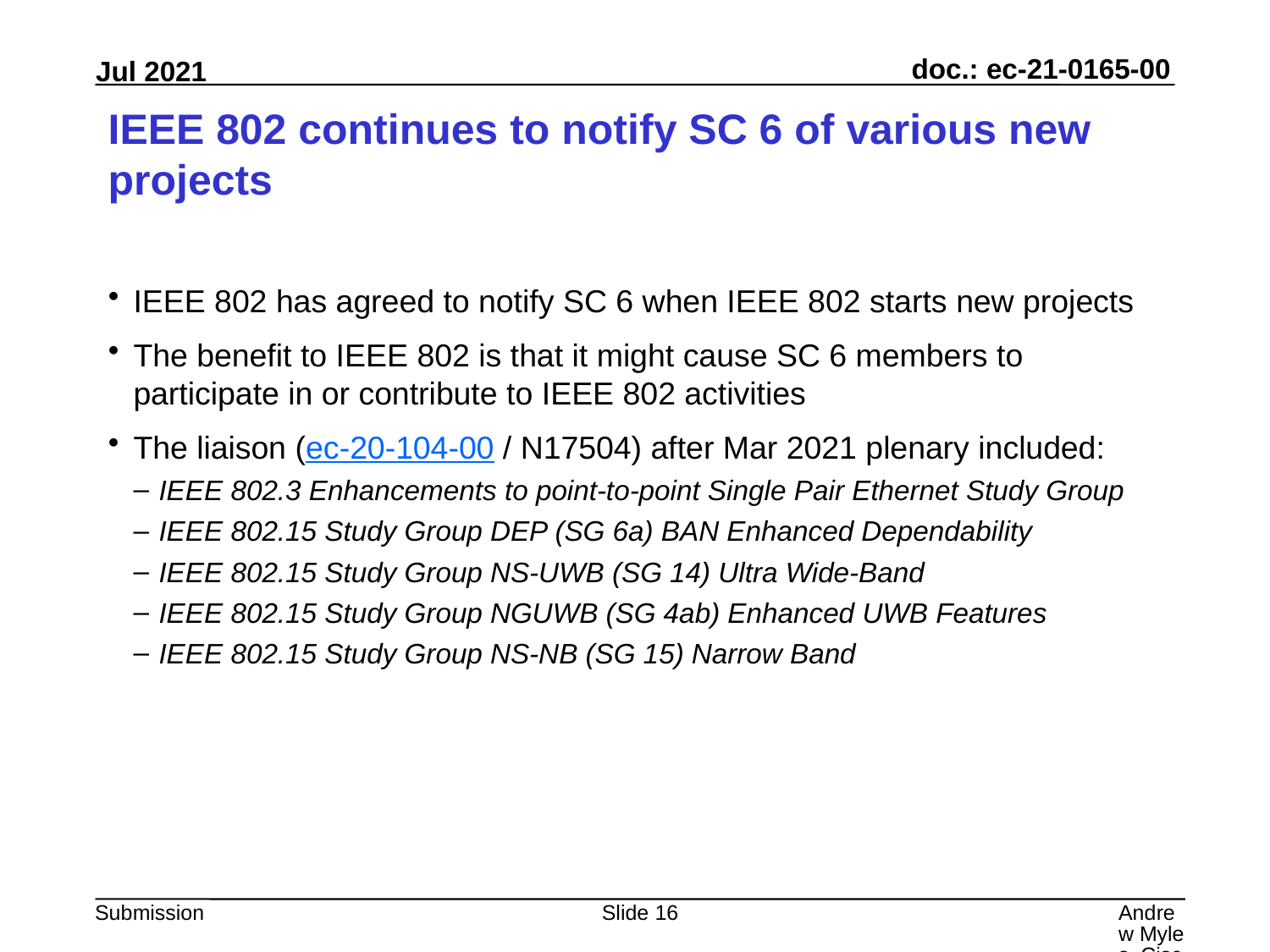

# IEEE 802 continues to notify SC 6 of various new projects
IEEE 802 has agreed to notify SC 6 when IEEE 802 starts new projects
The benefit to IEEE 802 is that it might cause SC 6 members to participate in or contribute to IEEE 802 activities
The liaison (ec-20-104-00 / N17504) after Mar 2021 plenary included:
IEEE 802.3 Enhancements to point-to-point Single Pair Ethernet Study Group
IEEE 802.15 Study Group DEP (SG 6a) BAN Enhanced Dependability
IEEE 802.15 Study Group NS-UWB (SG 14) Ultra Wide-Band
IEEE 802.15 Study Group NGUWB (SG 4ab) Enhanced UWB Features
IEEE 802.15 Study Group NS-NB (SG 15) Narrow Band
Slide 16
Andrew Myles, Cisco